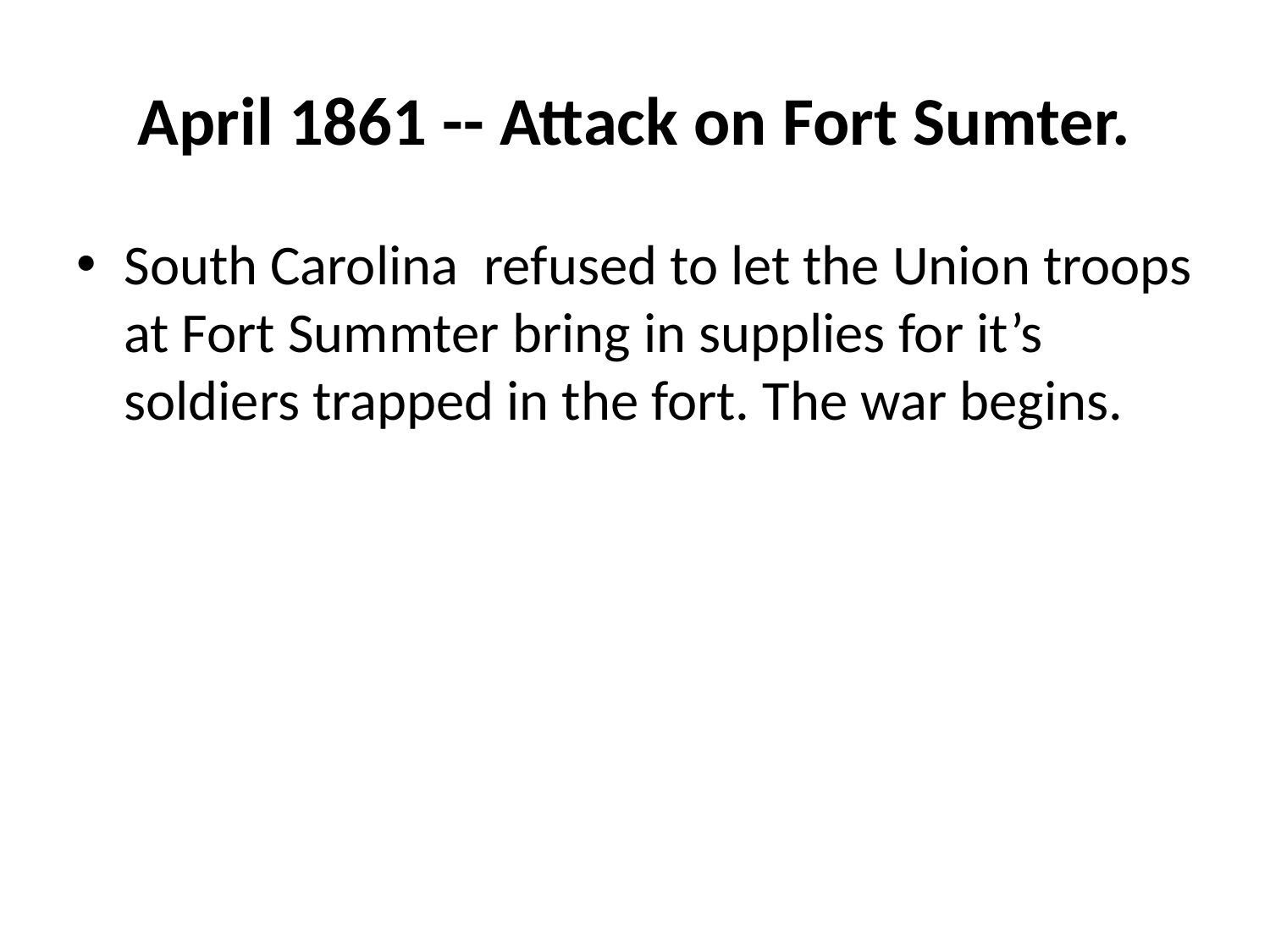

# April 1861 -- Attack on Fort Sumter.
South Carolina  refused to let the Union troops at Fort Summter bring in supplies for it’s soldiers trapped in the fort. The war begins.